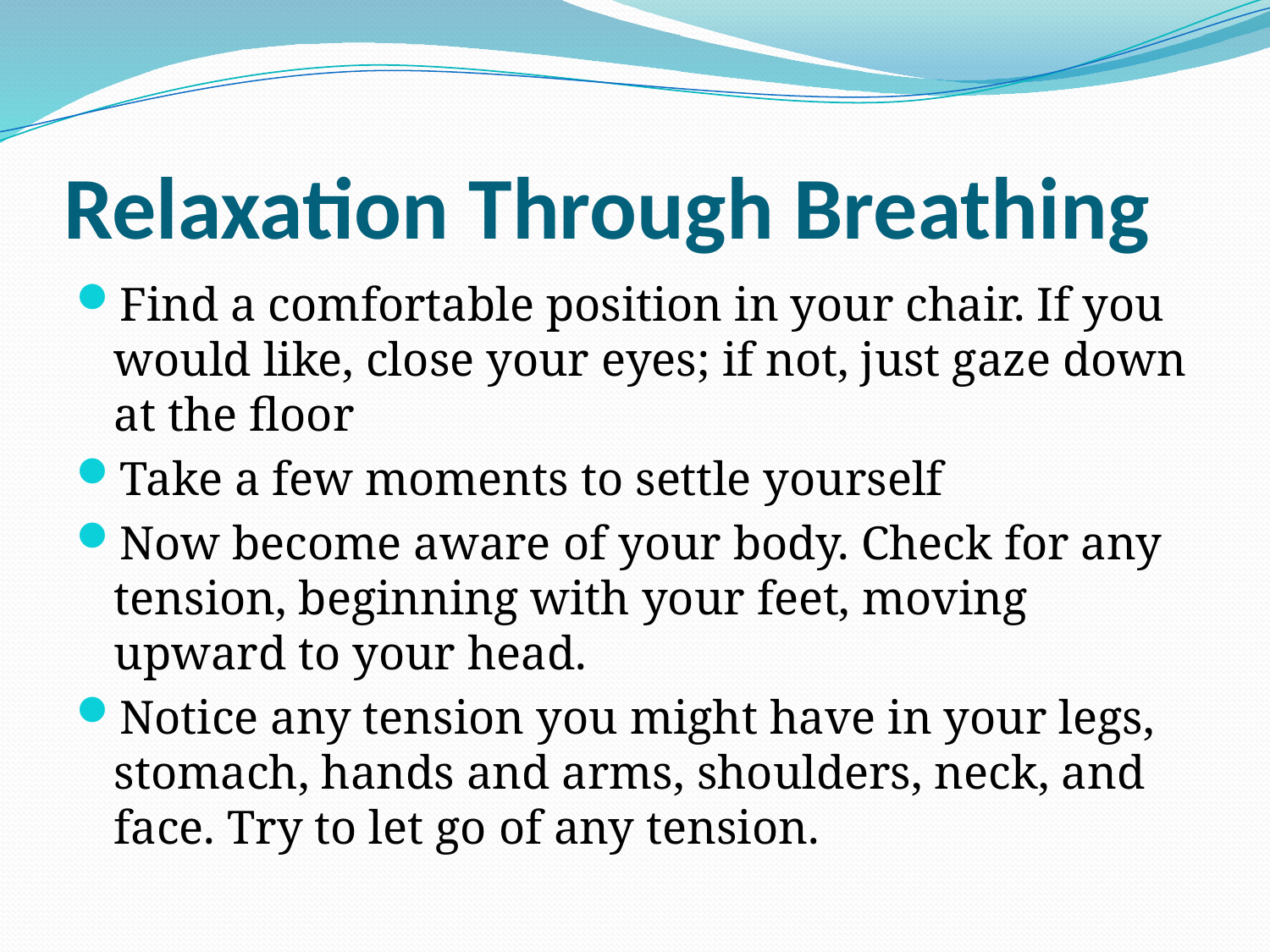

# Relaxation Through Breathing
Find a comfortable position in your chair. If you would like, close your eyes; if not, just gaze down at the floor
Take a few moments to settle yourself
Now become aware of your body. Check for any tension, beginning with your feet, moving upward to your head.
Notice any tension you might have in your legs, stomach, hands and arms, shoulders, neck, and face. Try to let go of any tension.